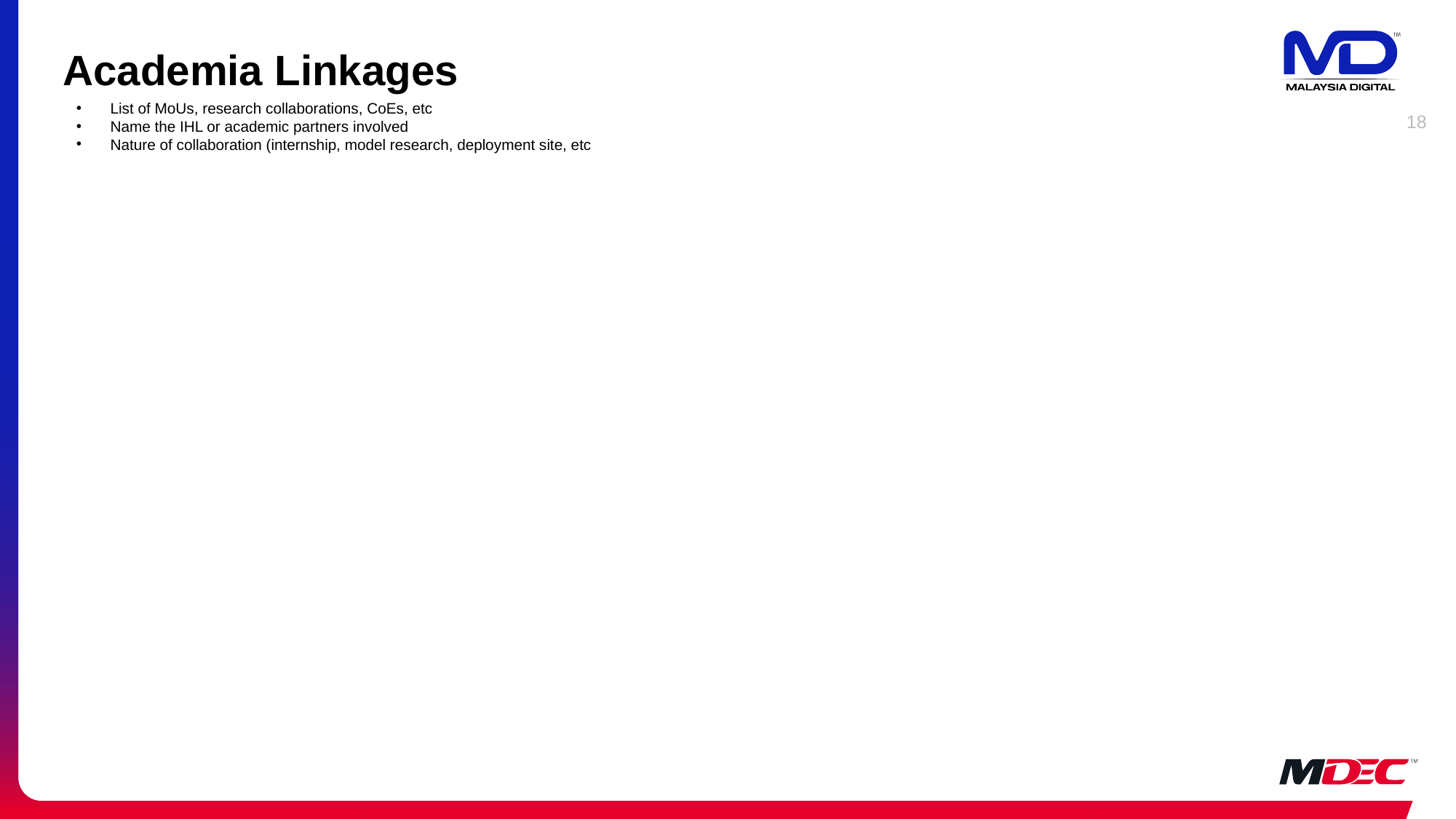

# Academia Linkages
List of MoUs, research collaborations, CoEs, etc
Name the IHL or academic partners involved
Nature of collaboration (internship, model research, deployment site, etc
18